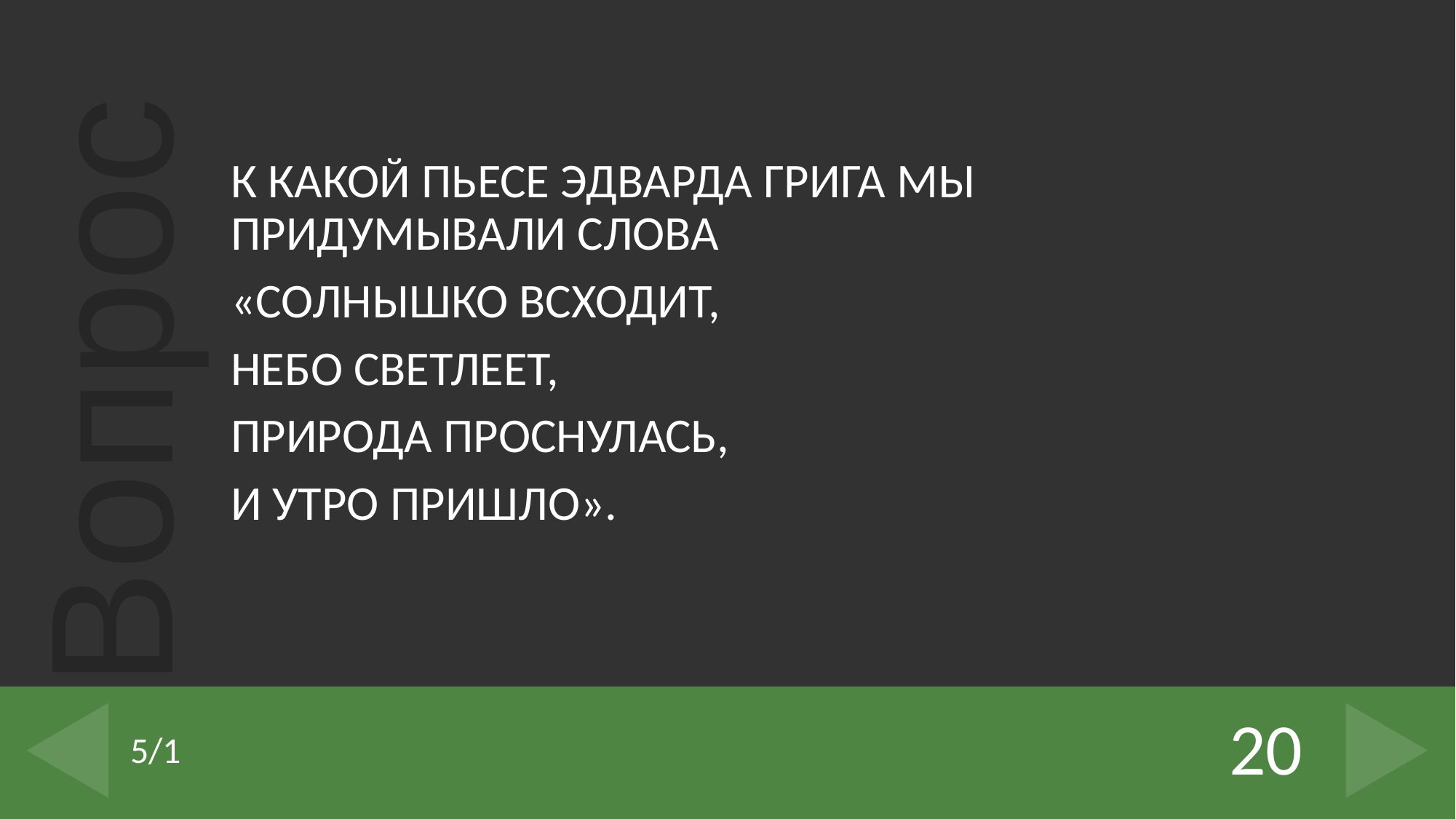

К КАКОЙ ПЬЕСЕ ЭДВАРДА ГРИГА МЫ ПРИДУМЫВАЛИ СЛОВА
«СОЛНЫШКО ВСХОДИТ,
НЕБО СВЕТЛЕЕТ,
ПРИРОДА ПРОСНУЛАСЬ,
И УТРО ПРИШЛО».
20
# 5/1